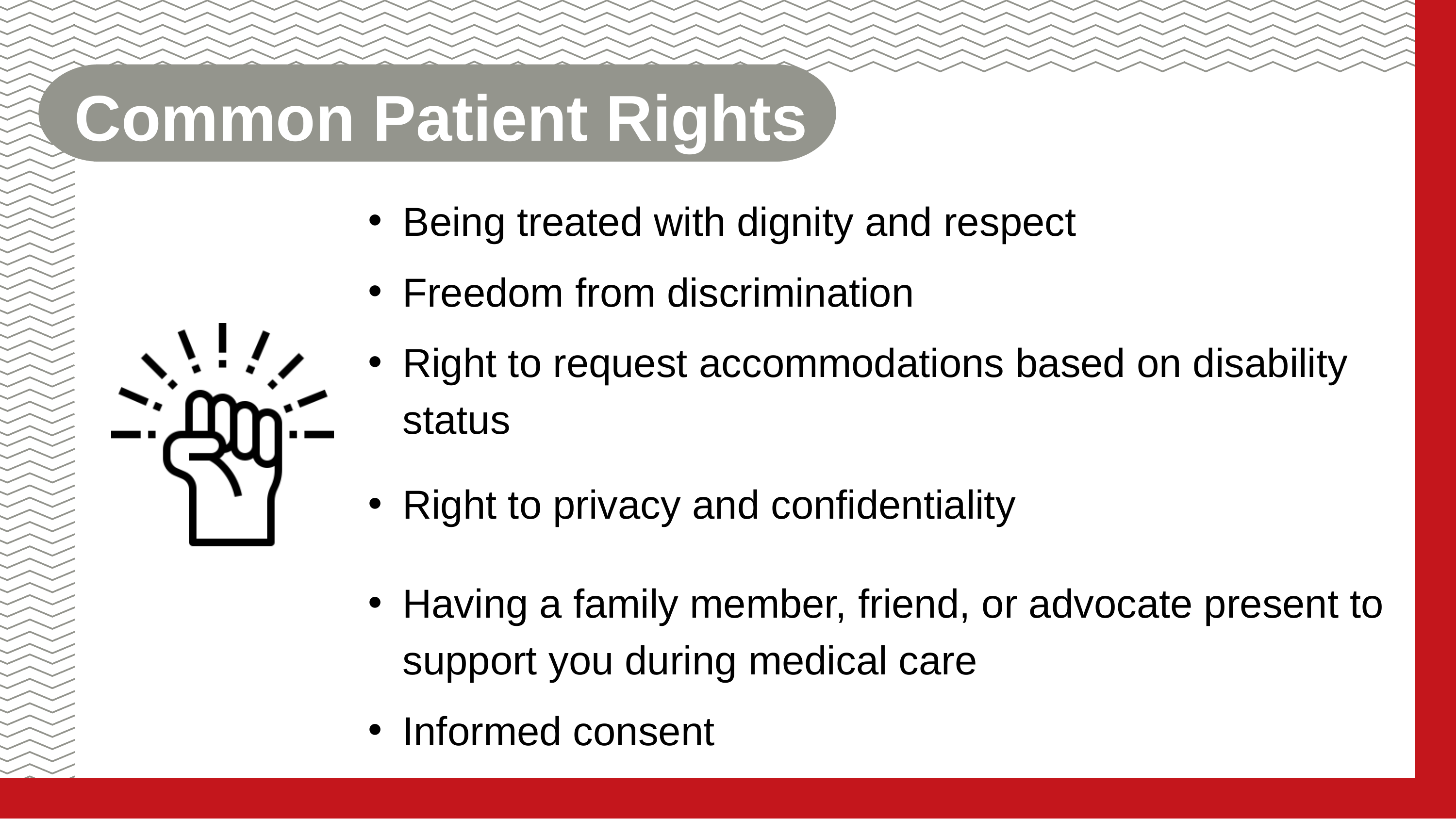

Common Patient Rights

Being treated with dignity and respect

Freedom from discrimination

Right to request accommodations based on disability status

Right to privacy and confidentiality

Having a family member, friend, or advocate present to support you during medical care

Informed consent